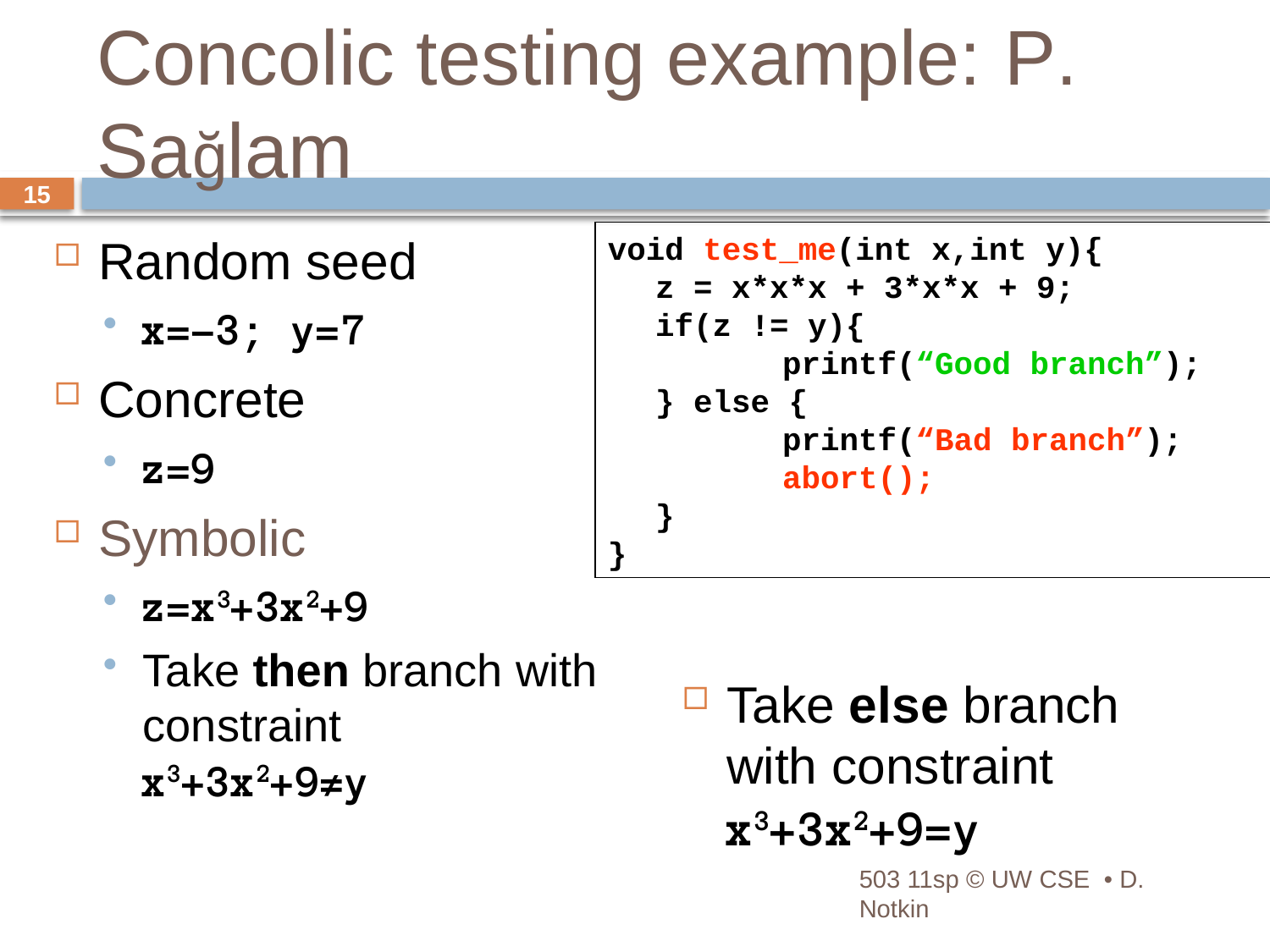

# Concolic testing example: P. Sağlam
15
Random seed
x=-3; y=7
Concrete
z=9
Symbolic
z=x3+3x2+9
Take then branch with constraint
x3+3x2+9≠y
void test_me(int x,int y){
	z = x*x*x + 3*x*x + 9;
	if(z != y){
		printf(“Good branch”);
	} else {
		printf(“Bad branch”);
		abort();
	}
}
Take else branch with constraint
x3+3x2+9=y
503 11sp © UW CSE  • D. Notkin